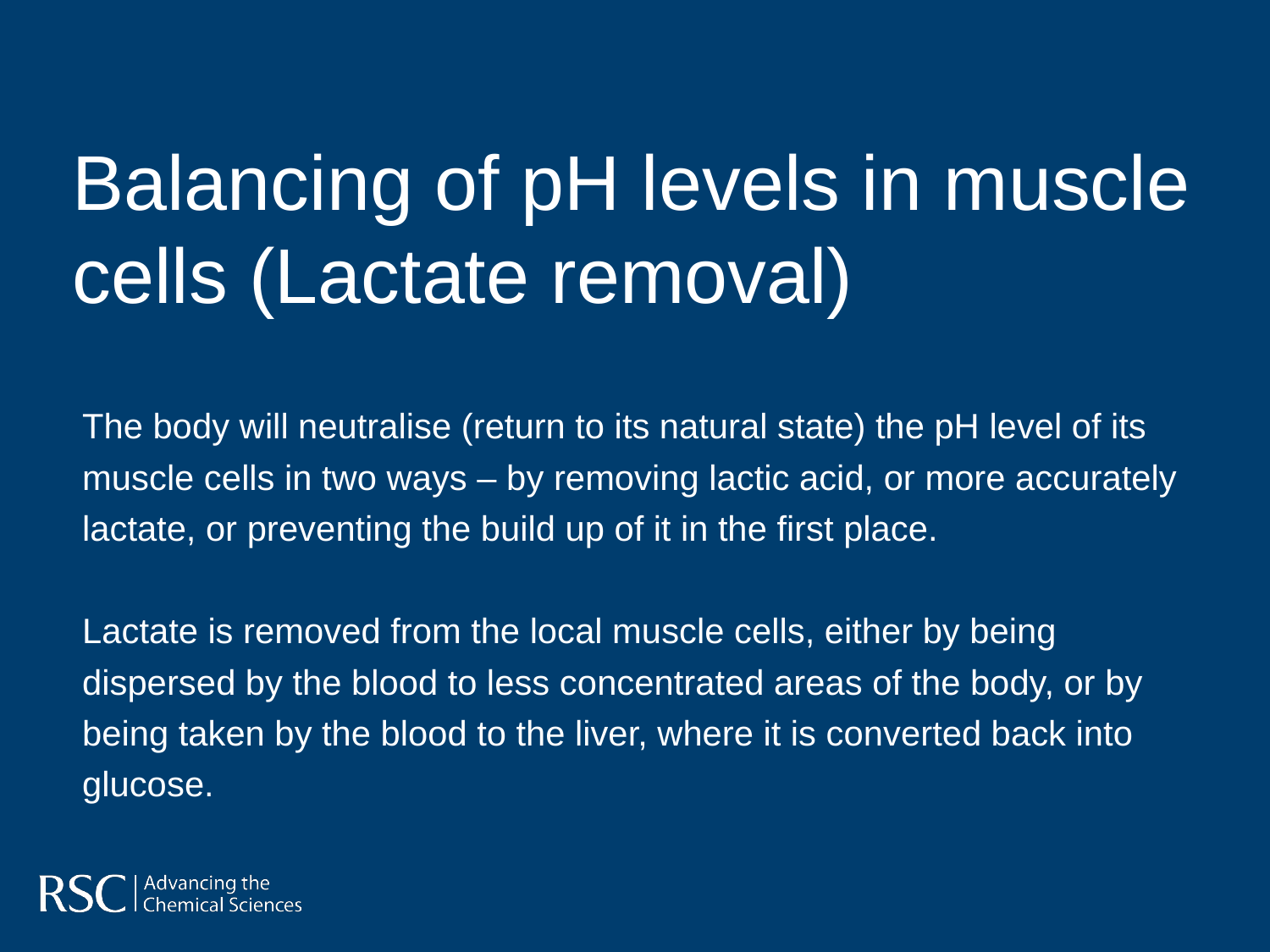

Balancing of pH levels in muscle
cells (Lactate removal)

The body will neutralise (return to its natural state) the pH level of its
muscle cells in two ways – by removing lactic acid, or more accurately
lactate, or preventing the build up of it in the first place.

Lactate is removed from the local muscle cells, either by being
dispersed by the blood to less concentrated areas of the body, or by
being taken by the blood to the liver, where it is converted back into
glucose.